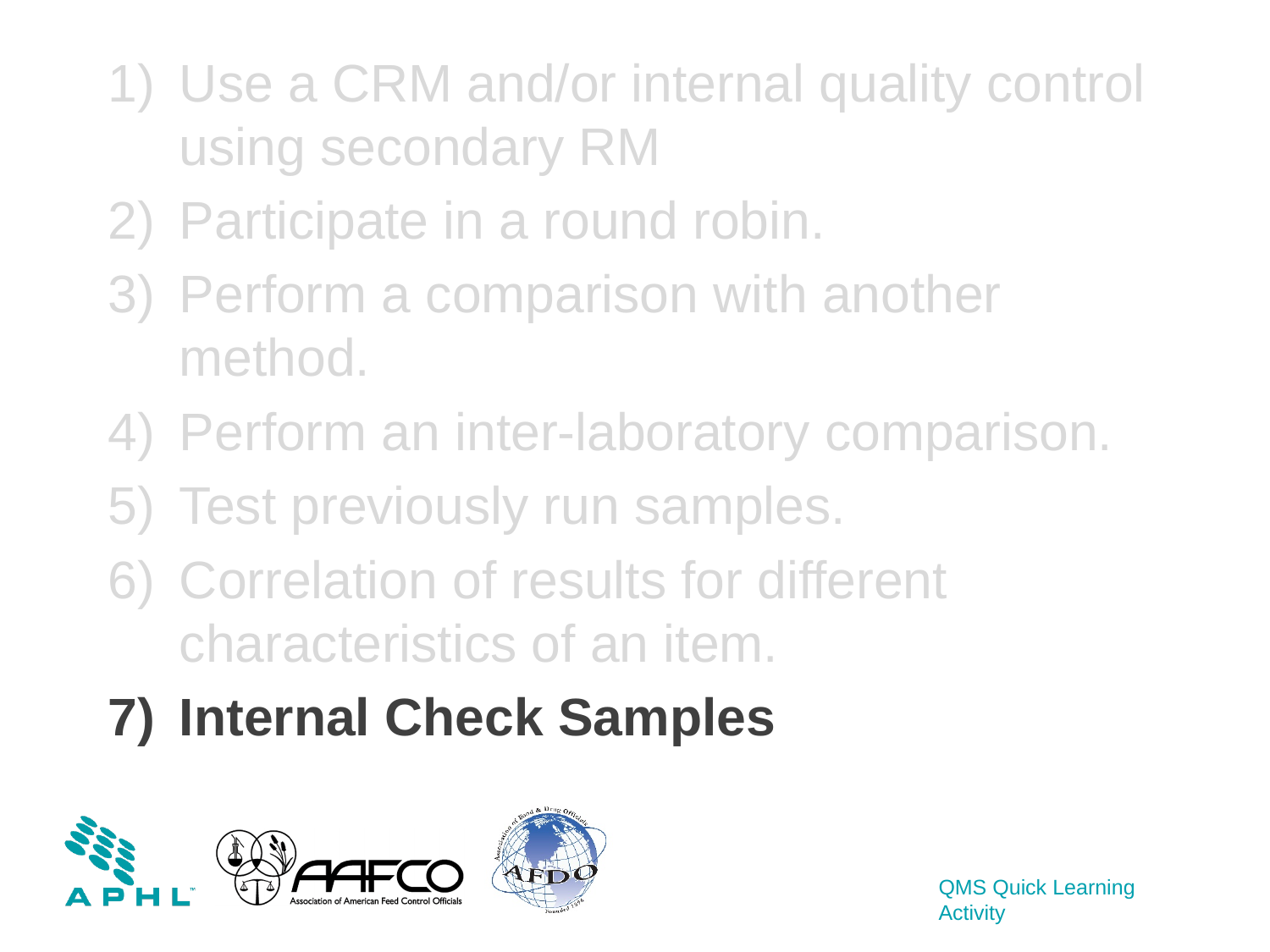

Use a CRM and/or internal quality control using secondary RM
Participate in a round robin.
Perform a comparison with another method.
Perform an inter-laboratory comparison.
Test previously run samples.
Correlation of results for different characteristics of an item.
Internal Check Samples